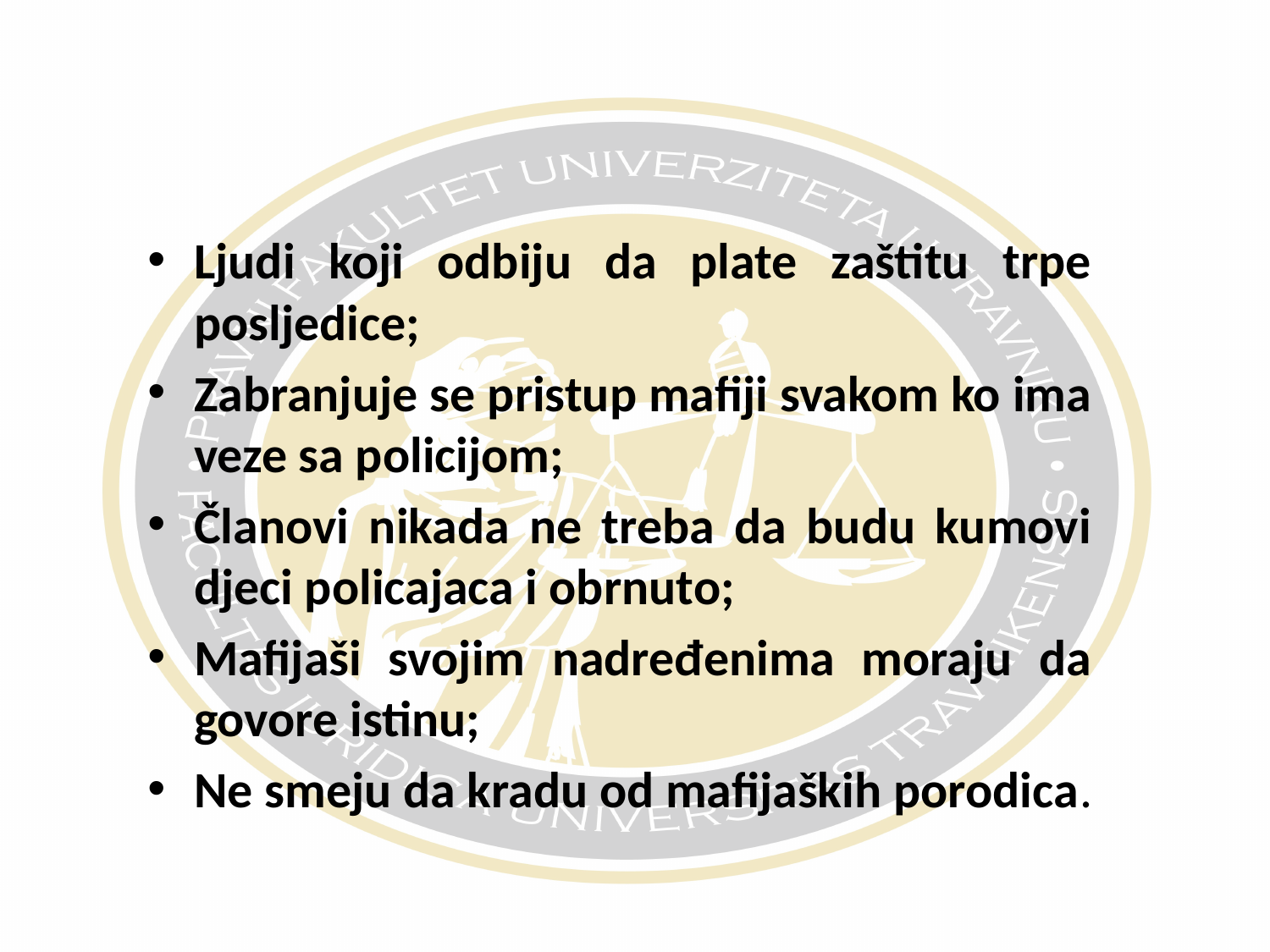

#
Ljudi koji odbiju da plate zaštitu trpe posljedice;
Zabranjuje se pristup mafiji svakom ko ima veze sa policijom;
Članovi nikada ne treba da budu kumovi djeci policajaca i obrnuto;
Mafijaši svojim nadređenima moraju da govore istinu;
Ne smeju da kradu od mafijaških porodica.